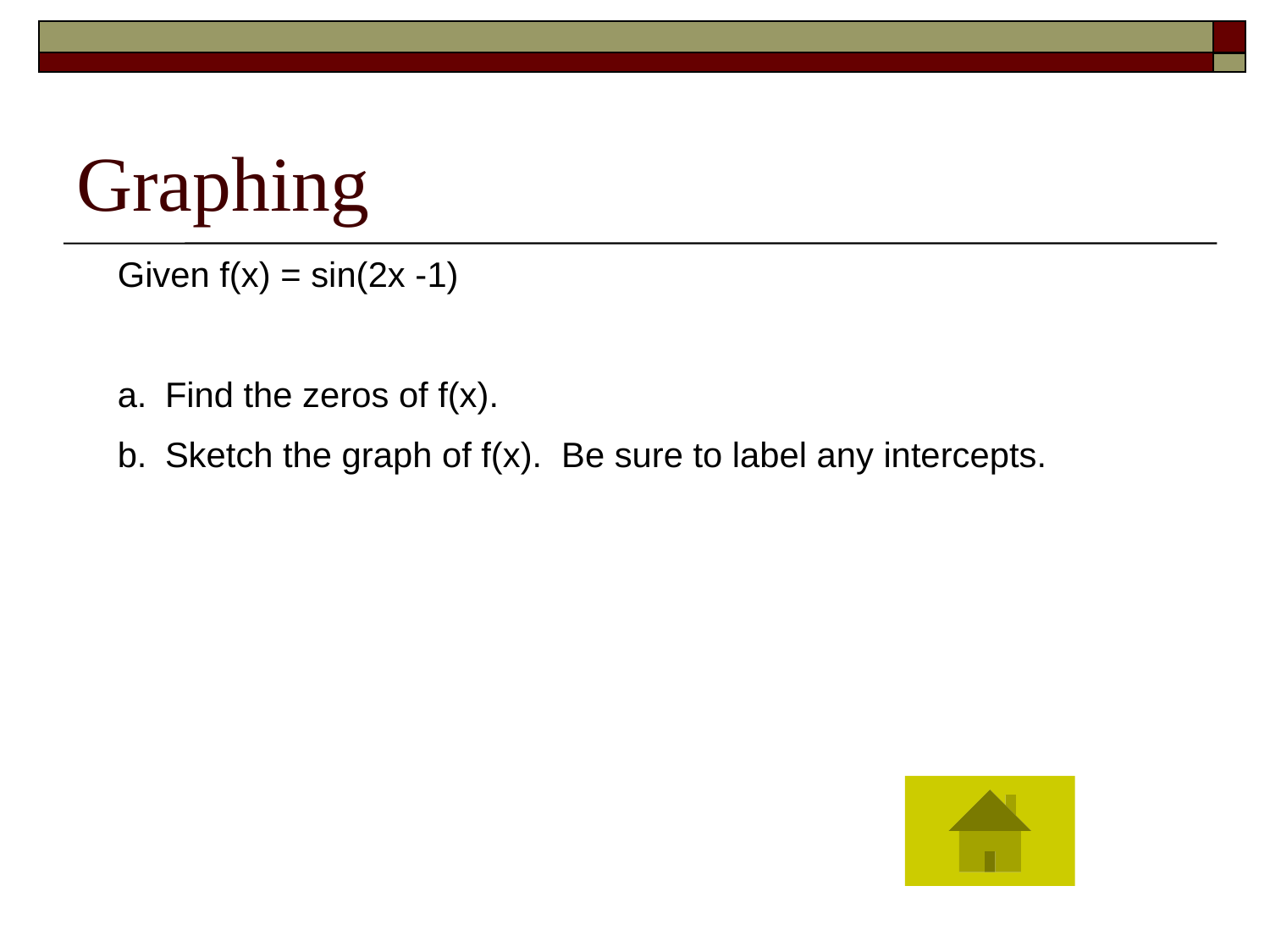

# Graphing
Given f(x) = sin(2x -1)

Find the zeros of f(x).
Sketch the graph of f(x).  Be sure to label any intercepts.